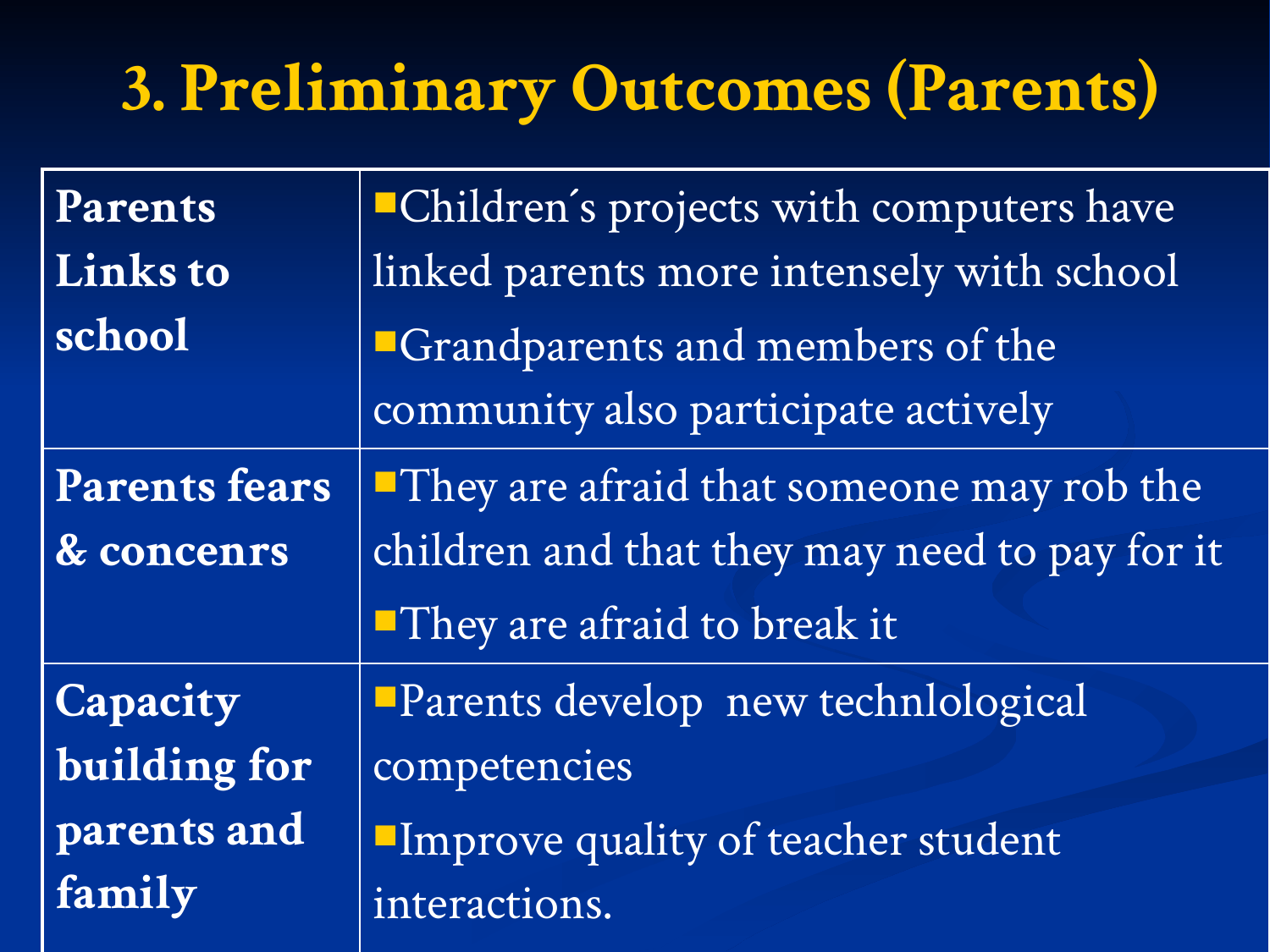

# 3. Preliminary Outcomes (Parents)
| Parents Links to school | Children´s projects with computers have linked parents more intensely with school Grandparents and members of the community also participate actively |
| --- | --- |
| Parents fears & concenrs | They are afraid that someone may rob the children and that they may need to pay for it They are afraid to break it |
| Capacity building for parents and family | Parents develop new technlological competencies Improve quality of teacher student interactions. Children share their projects with them |